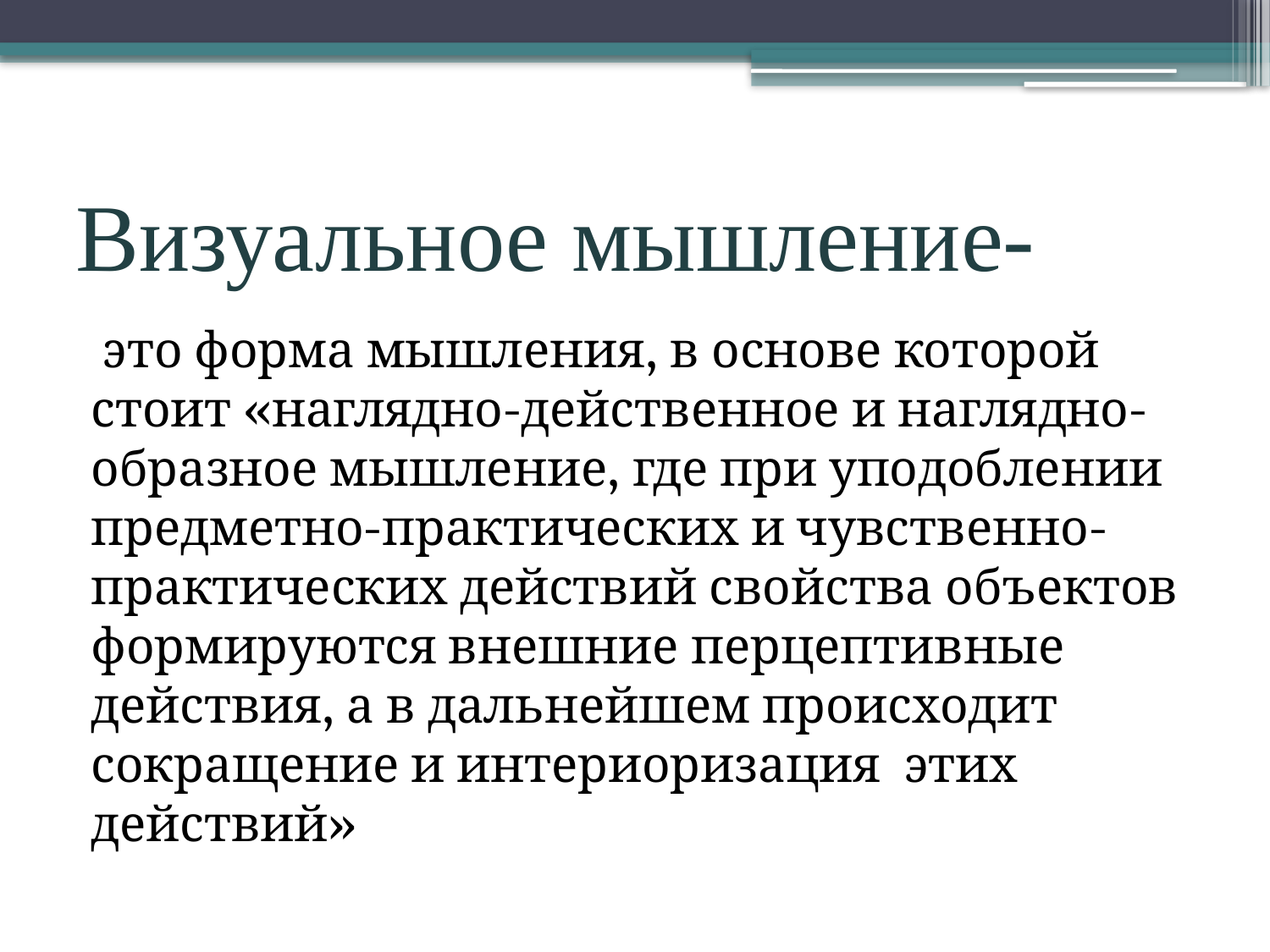

# Визуальное мышление-
 это форма мышления, в основе которой стоит «наглядно-действенное и наглядно-образное мышление, где при уподоблении предметно-практических и чувственно-практических действий свойства объектов формируются внешние перцептивные действия, а в дальнейшем происходит сокращение и интериоризация  этих действий»